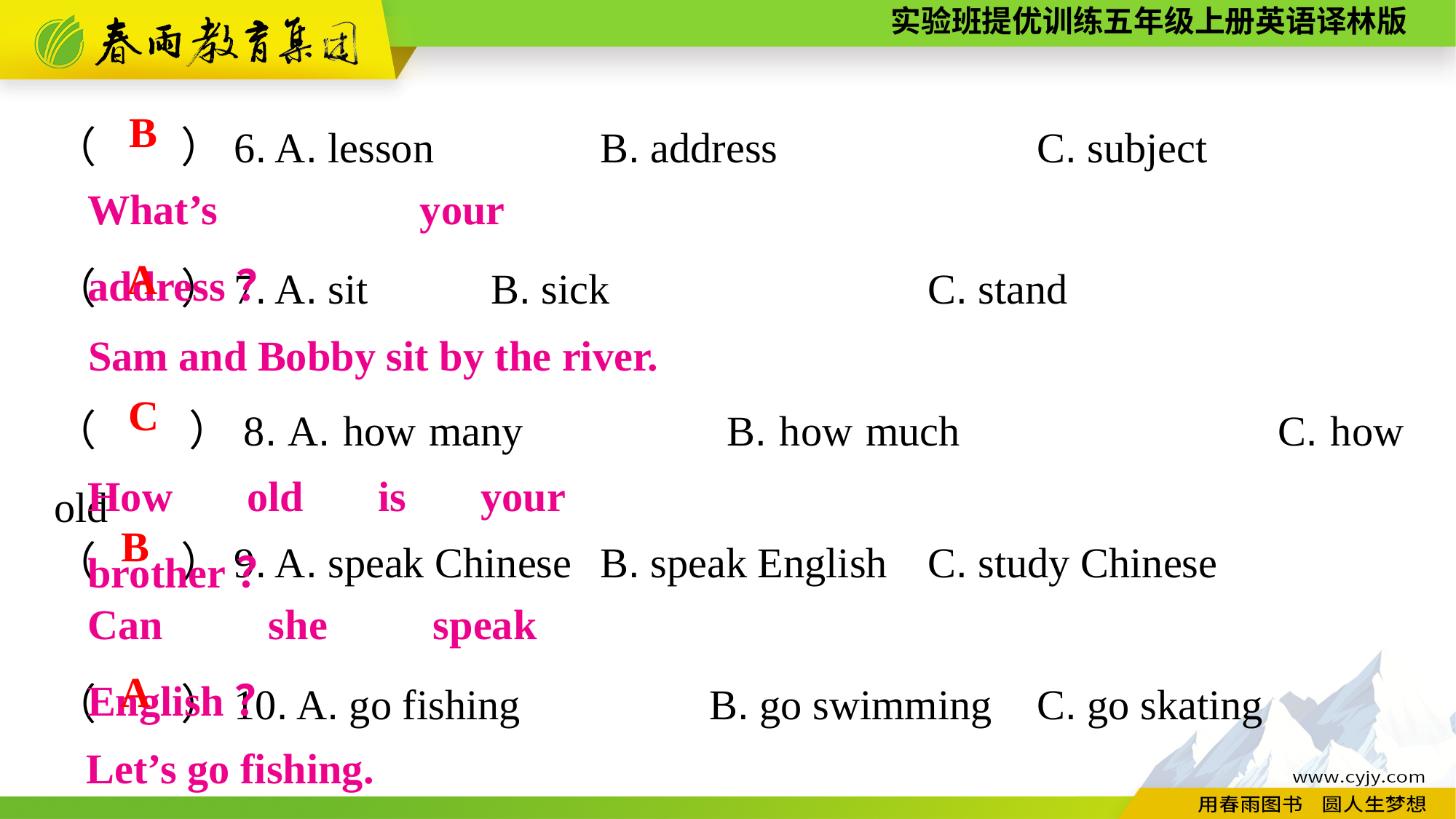

（　　）6. A. lesson		B. address			C. subject

（　　）7. A. sit		B. sick			C. stand

（　　）8. A. how many		B. how much			C. how old
B
What’s your address？
A
Sam and Bobby sit by the river.
C
How old is your brother？
（　　）9. A. speak Chinese	B. speak English	C. study Chinese

（　　）10. A. go fishing		B. go swimming	C. go skating
B
Can she speak English？
A
Let’s go fishing.